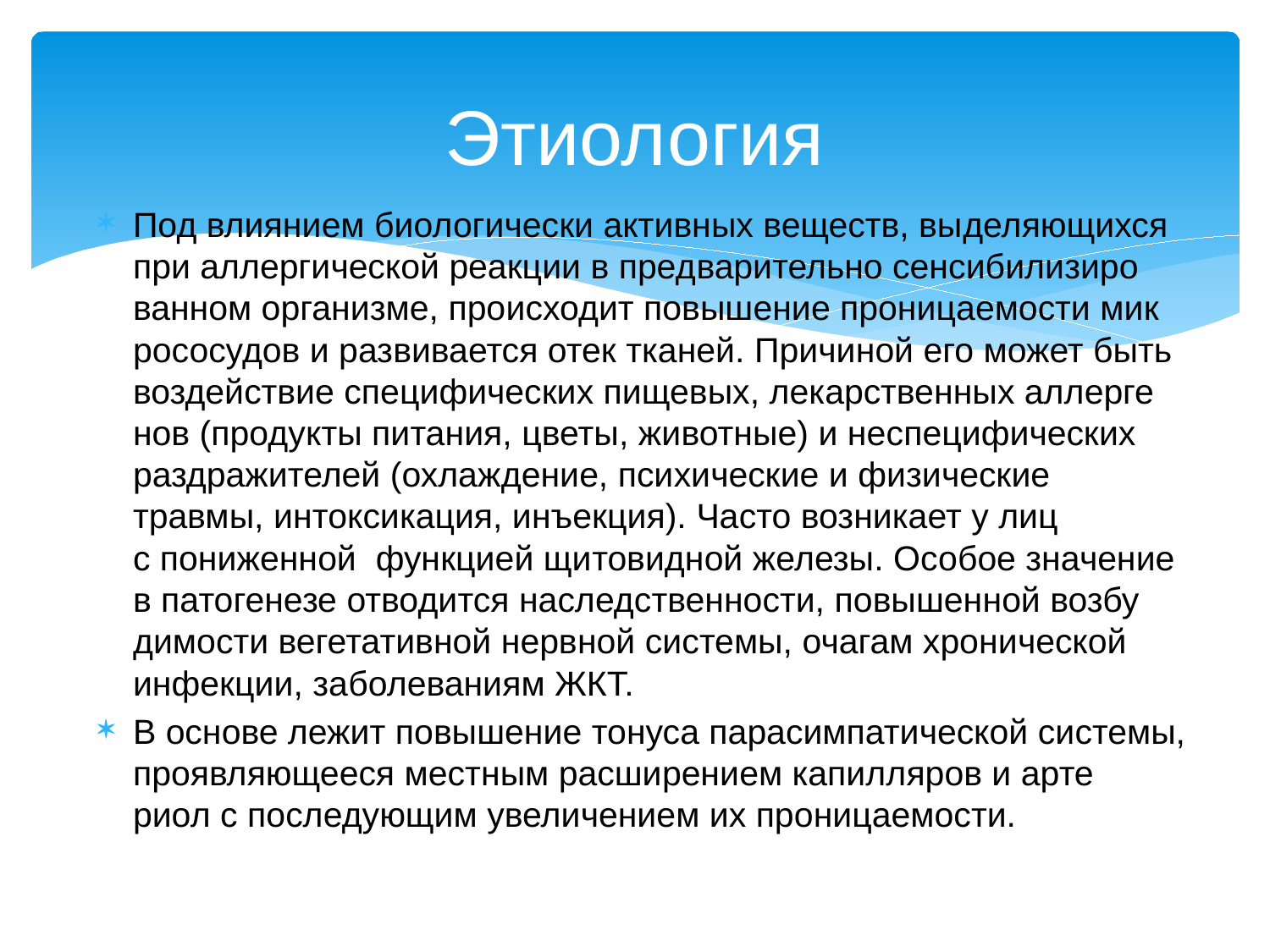

# Этиология
Под вли­я­ни­ем биологически активных веществ, вы­де­ляющих­ся при аллергической реакции в пред­ва­ри­тель­но сен­си­би­ли­зи­ро­ванном орга­низме, про­ис­хо­дит по­выше­ние про­ница­емо­сти ми­к­ро­со­су­дов и раз­ви­ва­ет­ся отек тка­ней. При­чи­ной его может быть воз­действие спе­ци­фи­че­ских пище­вых, ле­кар­ствен­ных ал­лерге­нов (про­дук­ты пи­та­ния, цве­ты, жи­вот­ные) и не­спе­ци­фи­че­ских раз­дражи­те­лей (охлаж­де­ние, пси­хи­че­ские и фи­зи­че­ские травмы, ин­ток­си­кация, инъекция). Ча­сто воз­ни­ка­ет у лиц с пониженной  функцией щи­то­вид­ной же­ле­зы. Осо­бое зна­че­ние в па­то­ге­не­зе от­во­дит­ся на­след­ствен­но­сти, по­вышен­ной воз­бу­­димо­сти веге­та­тив­ной нерв­ной си­с­темы, очагам хро­ни­че­ской инфекции, за­бо­ле­­ва­ни­ям ЖКТ.
В ос­но­ве лежит по­выше­ние то­ну­са па­ра­симпа­ти­че­ской си­с­темы, про­яв­ляюще­е­ся мест­ным расши­ре­ни­ем капил­ля­ров и ар­те­риол с по­сле­дующим уве­ли­че­ни­ем их про­ница­емо­сти.